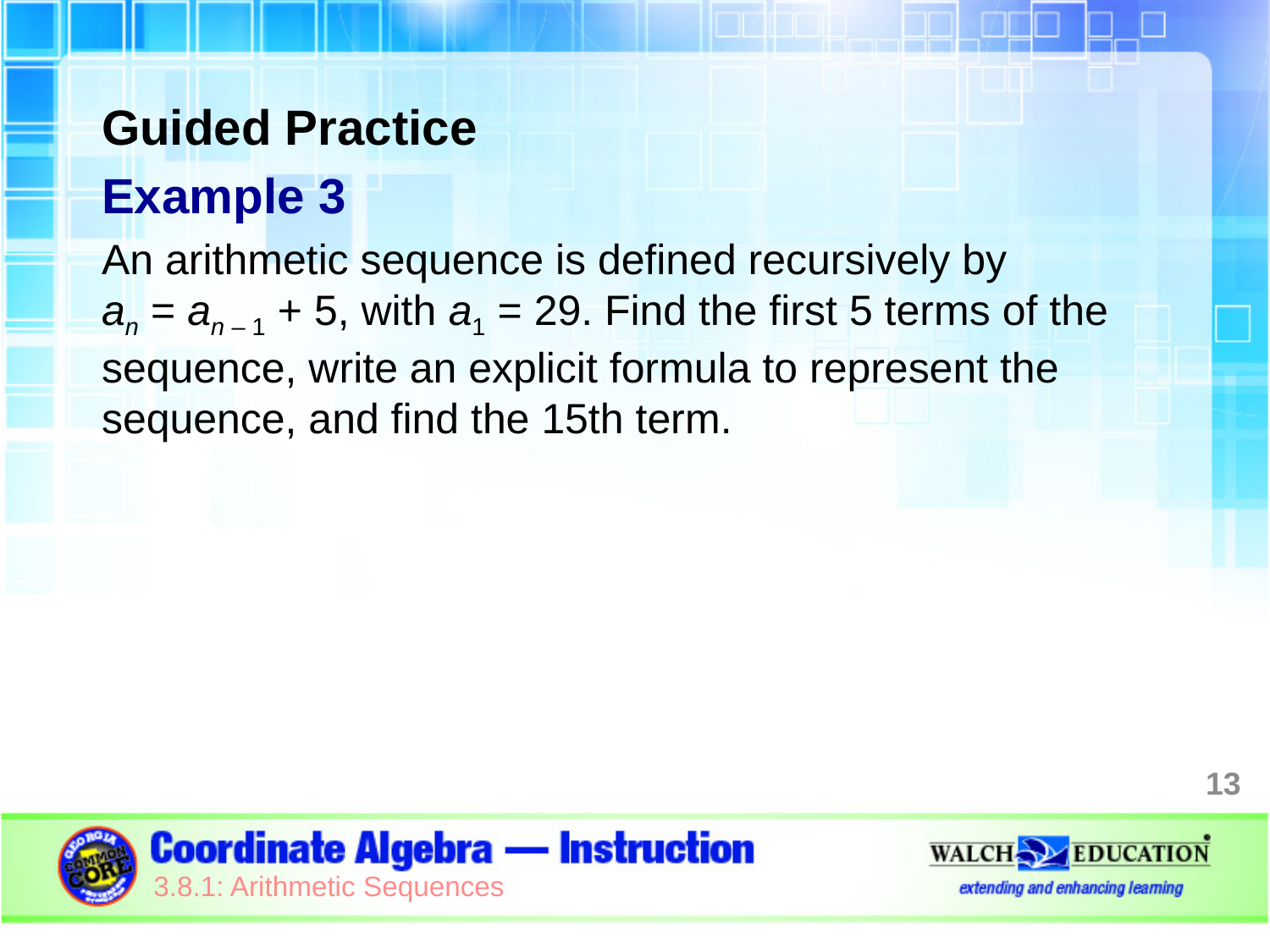

Guided Practice
Example 3
An arithmetic sequence is defined recursively by
an = an – 1 + 5, with a1 = 29. Find the first 5 terms of the sequence, write an explicit formula to represent the sequence, and find the 15th term.

13
3.8.1: Arithmetic Sequences